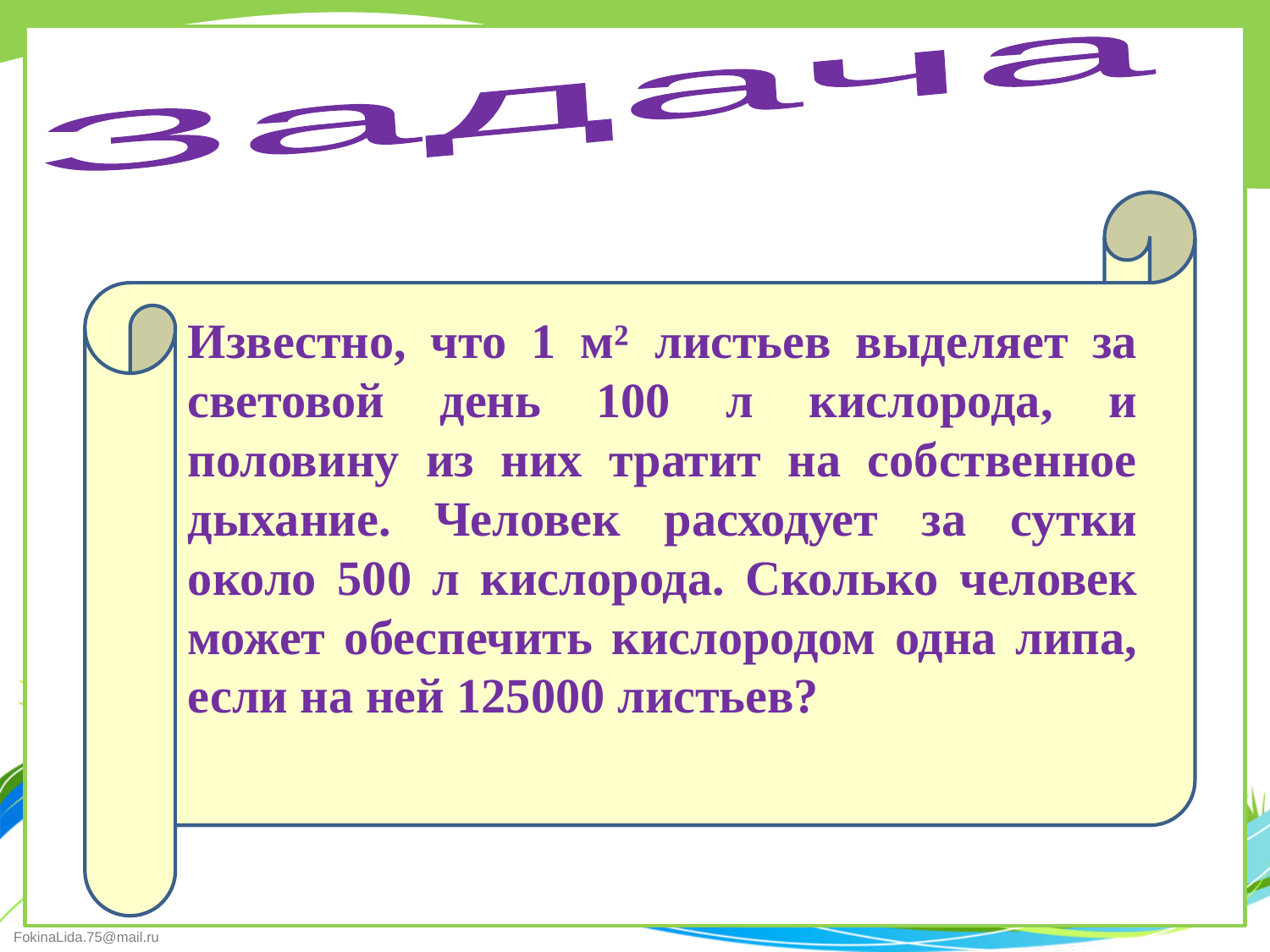

Задача
Известно, что 1 м² листьев выделяет за световой день 100 л кислорода, и половину из них тратит на собственное дыхание. Человек расходует за сутки около 500 л кислорода. Сколько человек может обеспечить кислородом одна липа, если на ней 125000 листьев?